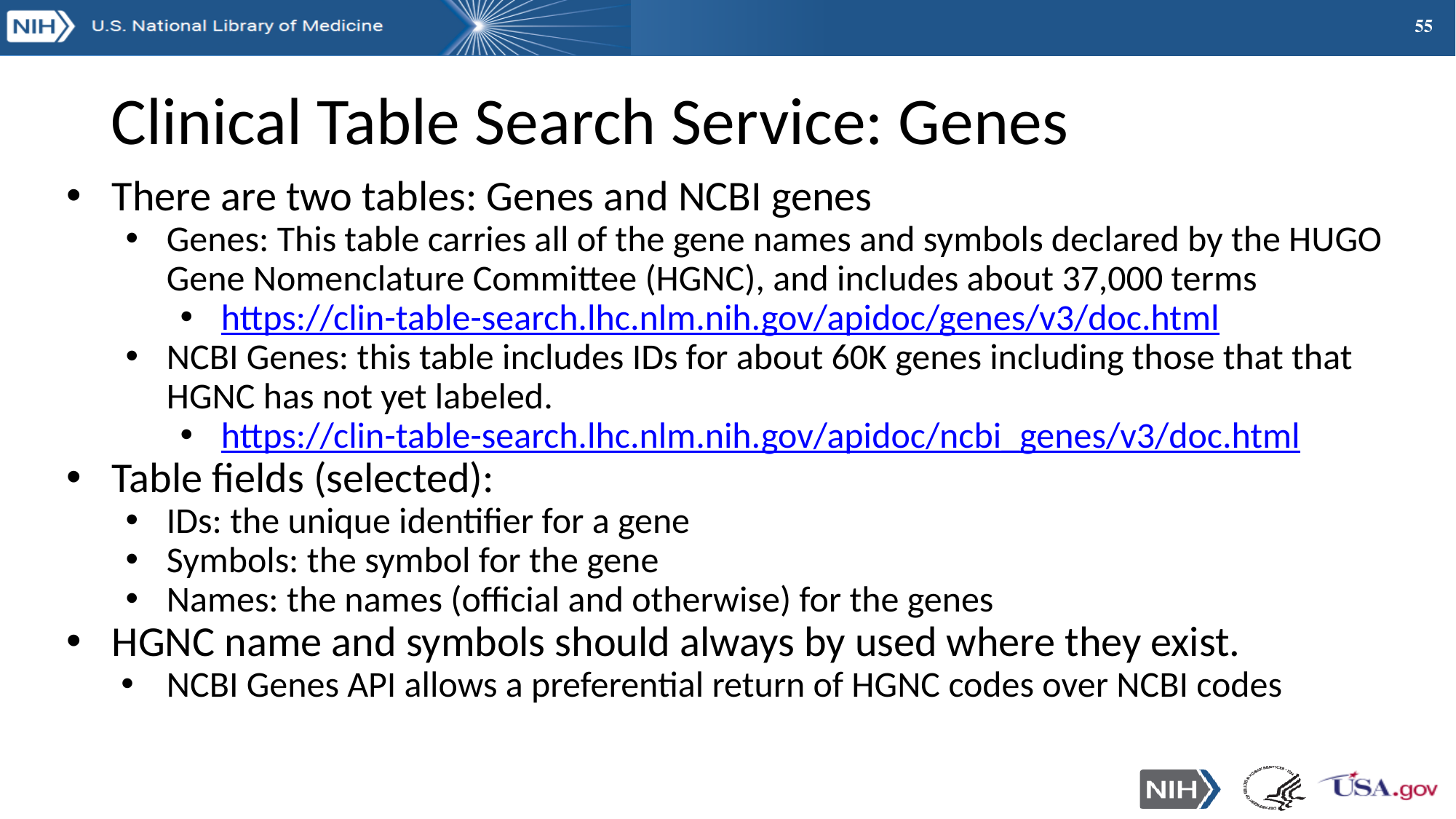

# Clinical Table Search Service: Genes
There are two tables: Genes and NCBI genes
Genes: This table carries all of the gene names and symbols declared by the HUGO Gene Nomenclature Committee (HGNC), and includes about 37,000 terms
https://clin-table-search.lhc.nlm.nih.gov/apidoc/genes/v3/doc.html
NCBI Genes: this table includes IDs for about 60K genes including those that that HGNC has not yet labeled.
https://clin-table-search.lhc.nlm.nih.gov/apidoc/ncbi_genes/v3/doc.html
Table fields (selected):
IDs: the unique identifier for a gene
Symbols: the symbol for the gene
Names: the names (official and otherwise) for the genes
HGNC name and symbols should always by used where they exist.
NCBI Genes API allows a preferential return of HGNC codes over NCBI codes